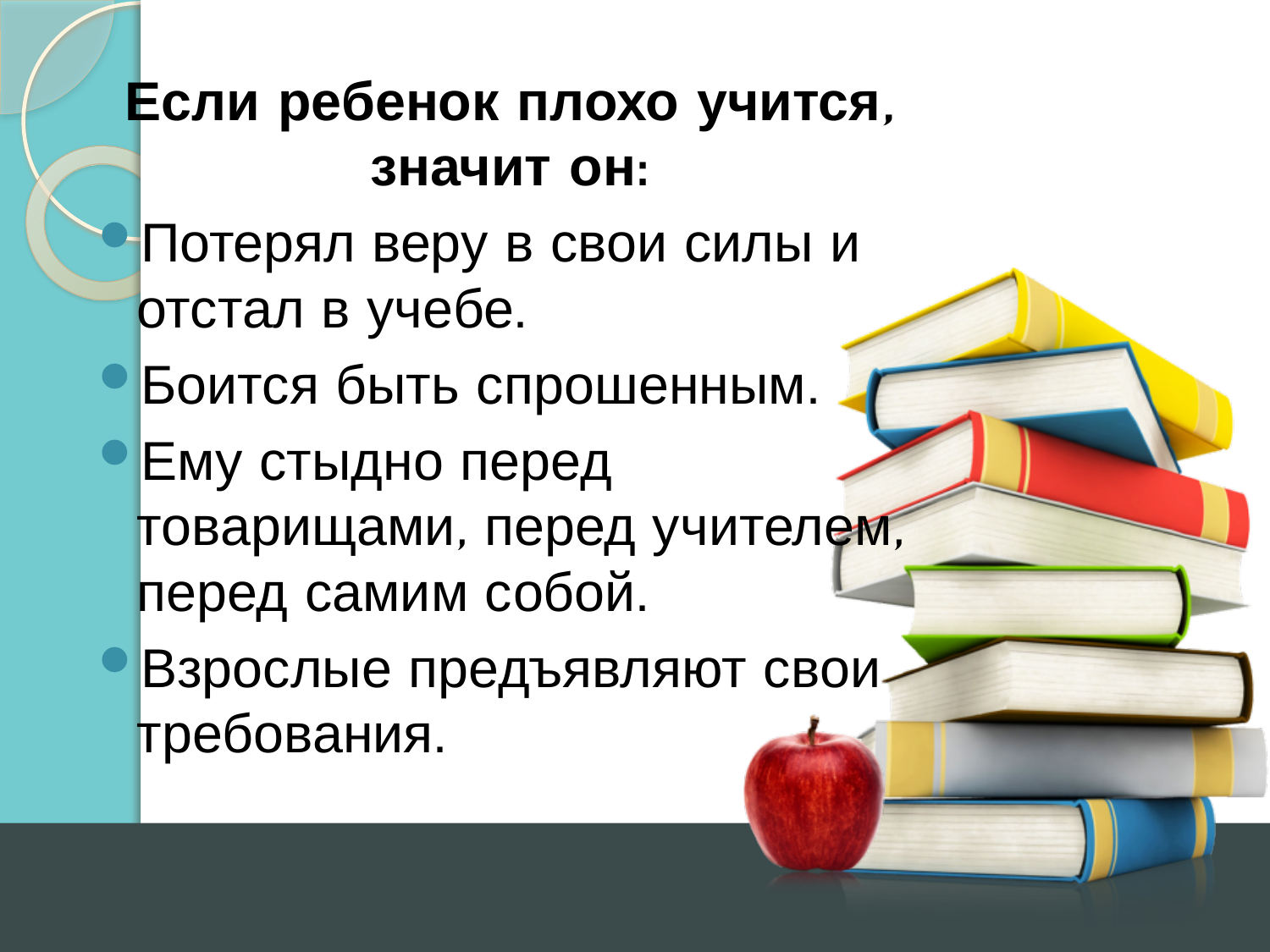

Если ребенок плохо учится, значит он:
Потерял веру в свои силы и отстал в учебе.
Боится быть спрошенным.
Ему стыдно перед товарищами, перед учителем, перед самим собой.
Взрослые предъявляют свои требования.